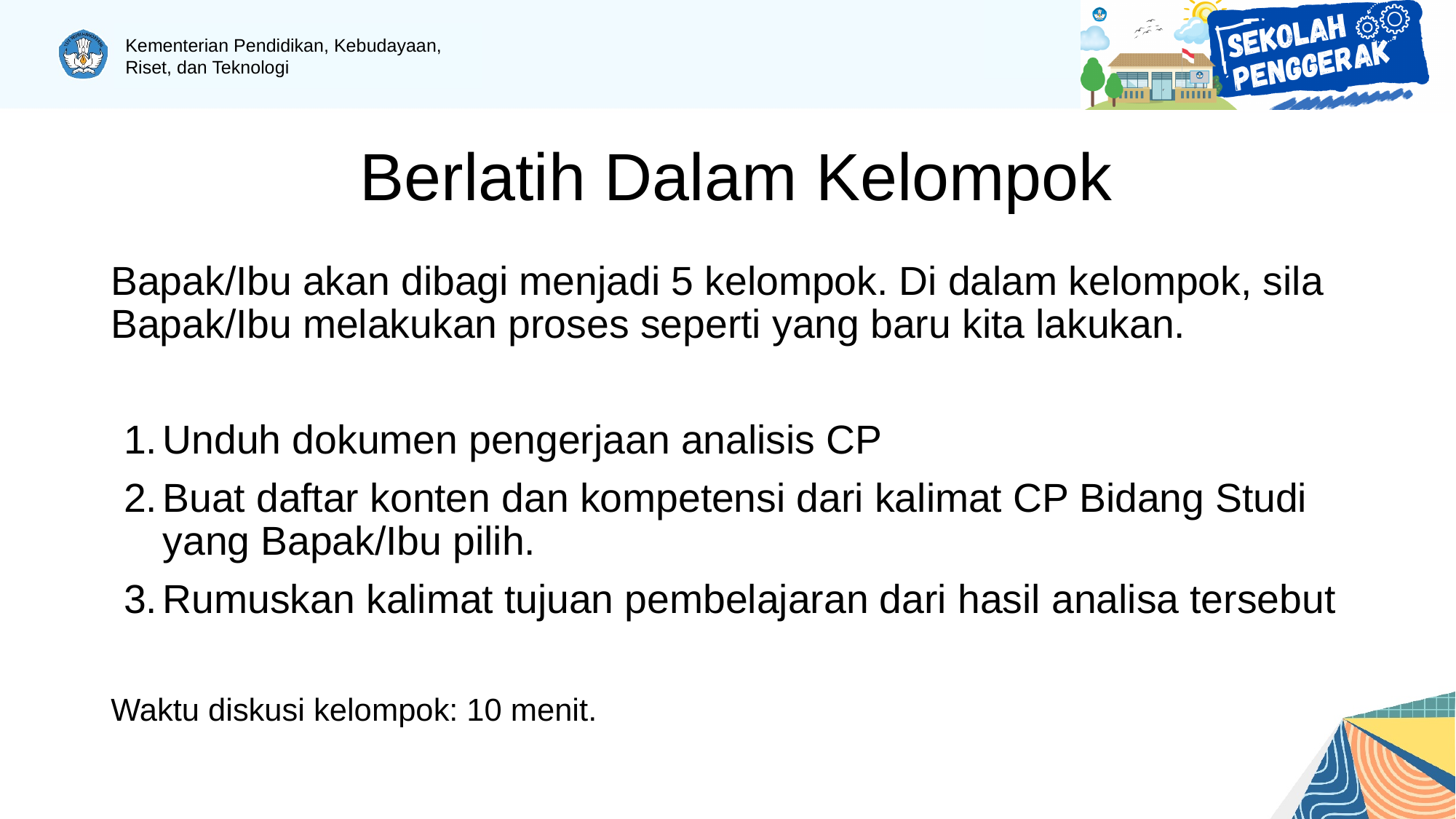

# Berlatih Dalam Kelompok
Bapak/Ibu akan dibagi menjadi 5 kelompok. Di dalam kelompok, sila Bapak/Ibu melakukan proses seperti yang baru kita lakukan.

Unduh dokumen pengerjaan analisis CP
Buat daftar konten dan kompetensi dari kalimat CP Bidang Studi yang Bapak/Ibu pilih.
Rumuskan kalimat tujuan pembelajaran dari hasil analisa tersebut

Waktu diskusi kelompok: 10 menit.